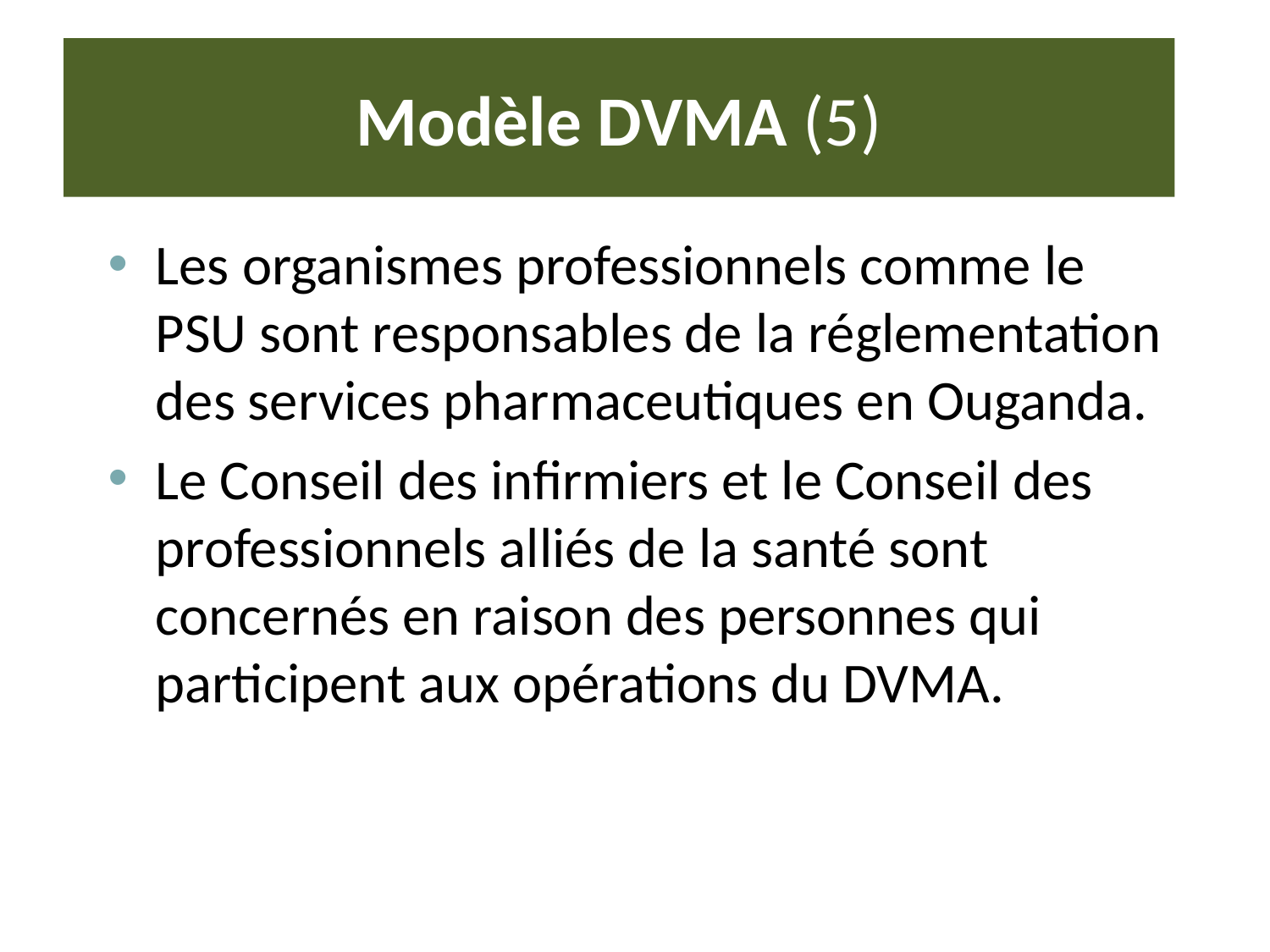

# Modèle DVMA (5)
Les organismes professionnels comme le PSU sont responsables de la réglementation des services pharmaceutiques en Ouganda.
Le Conseil des infirmiers et le Conseil des professionnels alliés de la santé sont concernés en raison des personnes qui participent aux opérations du DVMA.